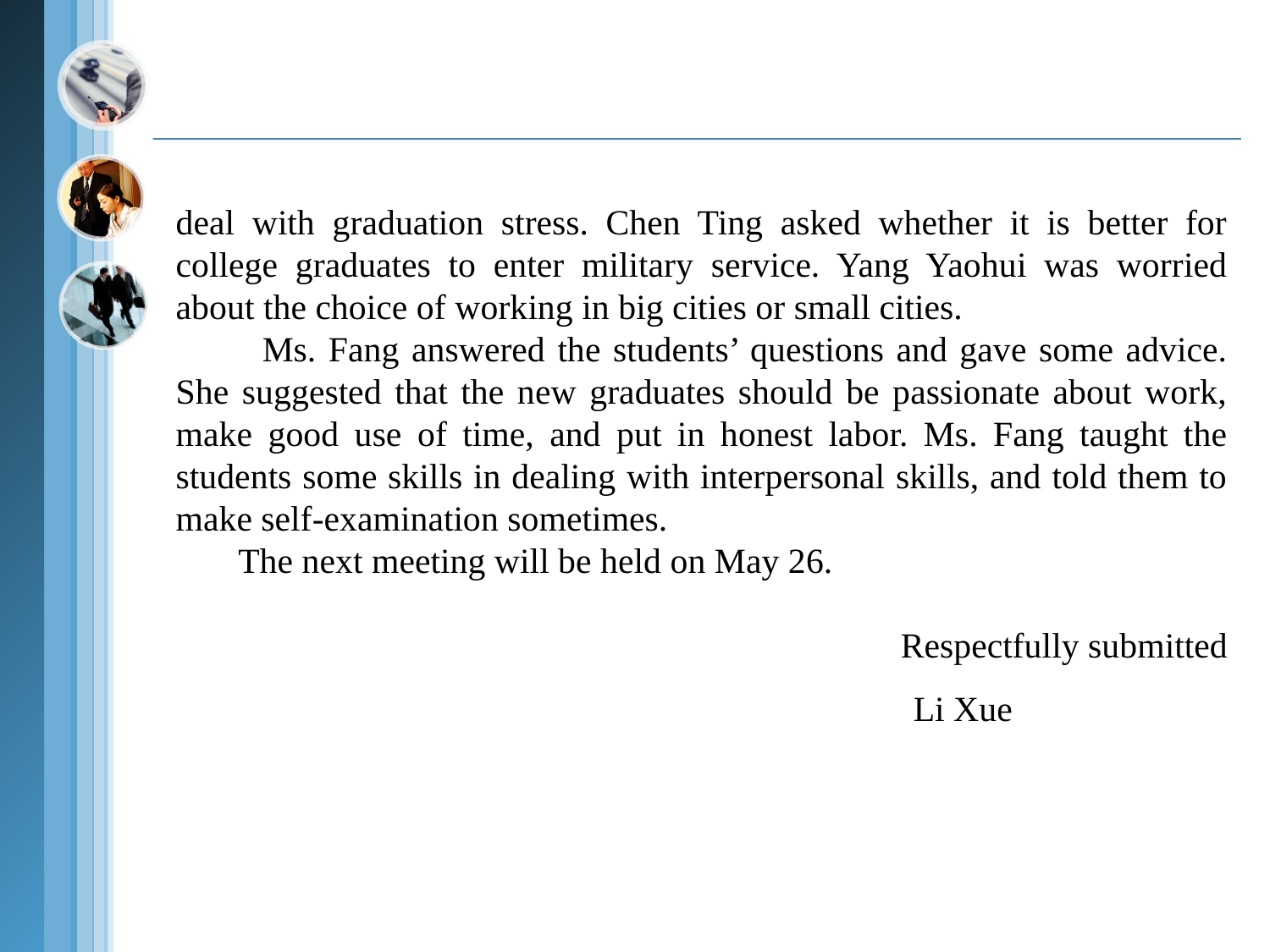

#
deal with graduation stress. Chen Ting asked whether it is better for college graduates to enter military service. Yang Yaohui was worried about the choice of working in big cities or small cities.
       Ms. Fang answered the students’ questions and gave some advice. She suggested that the new graduates should be passionate about work, make good use of time, and put in honest labor. Ms. Fang taught the students some skills in dealing with interpersonal skills, and told them to make self-examination sometimes.
       The next meeting will be held on May 26.

Respectfully submitted
                                                    Li Xue